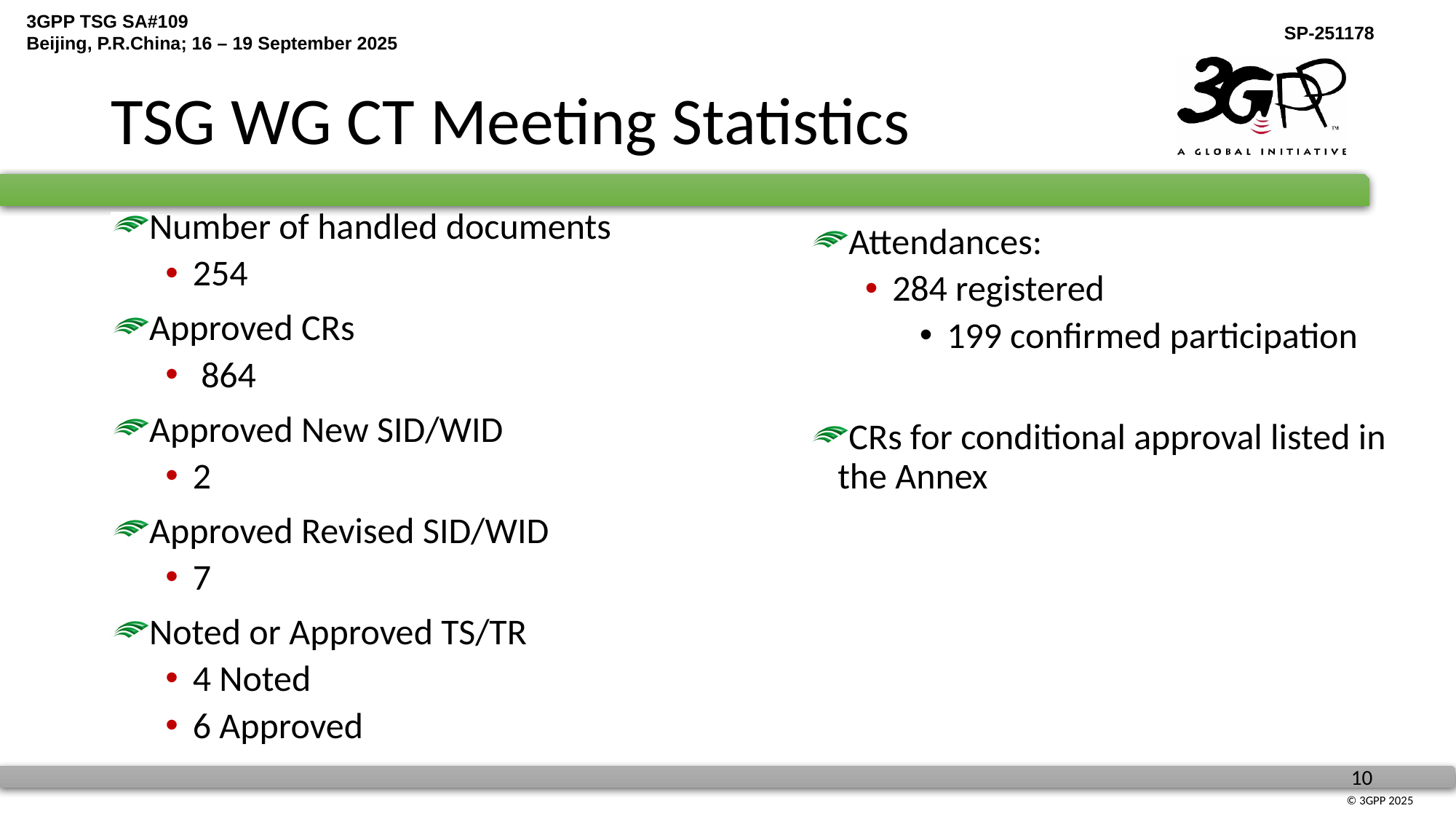

# TSG WG CT Meeting Statistics
Number of handled documents
254
Approved CRs
 864
Approved New SID/WID
2
Approved Revised SID/WID
7
Noted or Approved TS/TR
4 Noted
6 Approved

Attendances:
284 registered
199 confirmed participation

CRs for conditional approval listed in the Annex